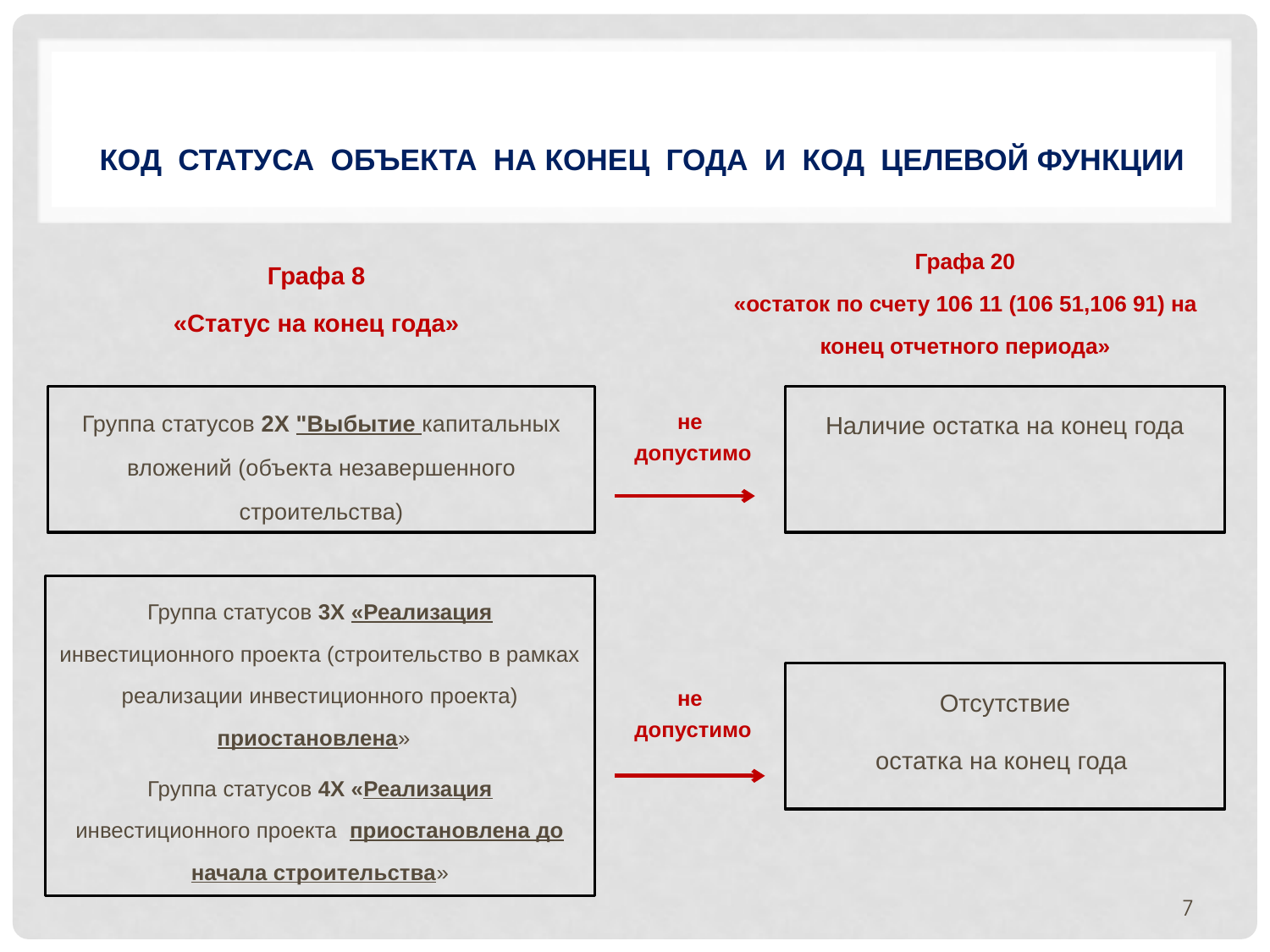

# код  статуса  объекта  на конец  года  и  код  целевой функции
Графа 20
«остаток по счету 106 11 (106 51,106 91) на конец отчетного периода»

Графа 8
«Статус на конец года»
Группа статусов 2X "Выбытие капитальных вложений (объекта незавершенного строительства)

не
 допустимо

Наличие остатка на конец года

Группа статусов 3Х «Реализация инвестиционного проекта (строительство в рамках реализации инвестиционного проекта) приостановлена»
Группа статусов 4Х «Реализация инвестиционного проекта  приостановлена до начала строительства»

не
 допустимо

Отсутствие
 остатка на конец года

7